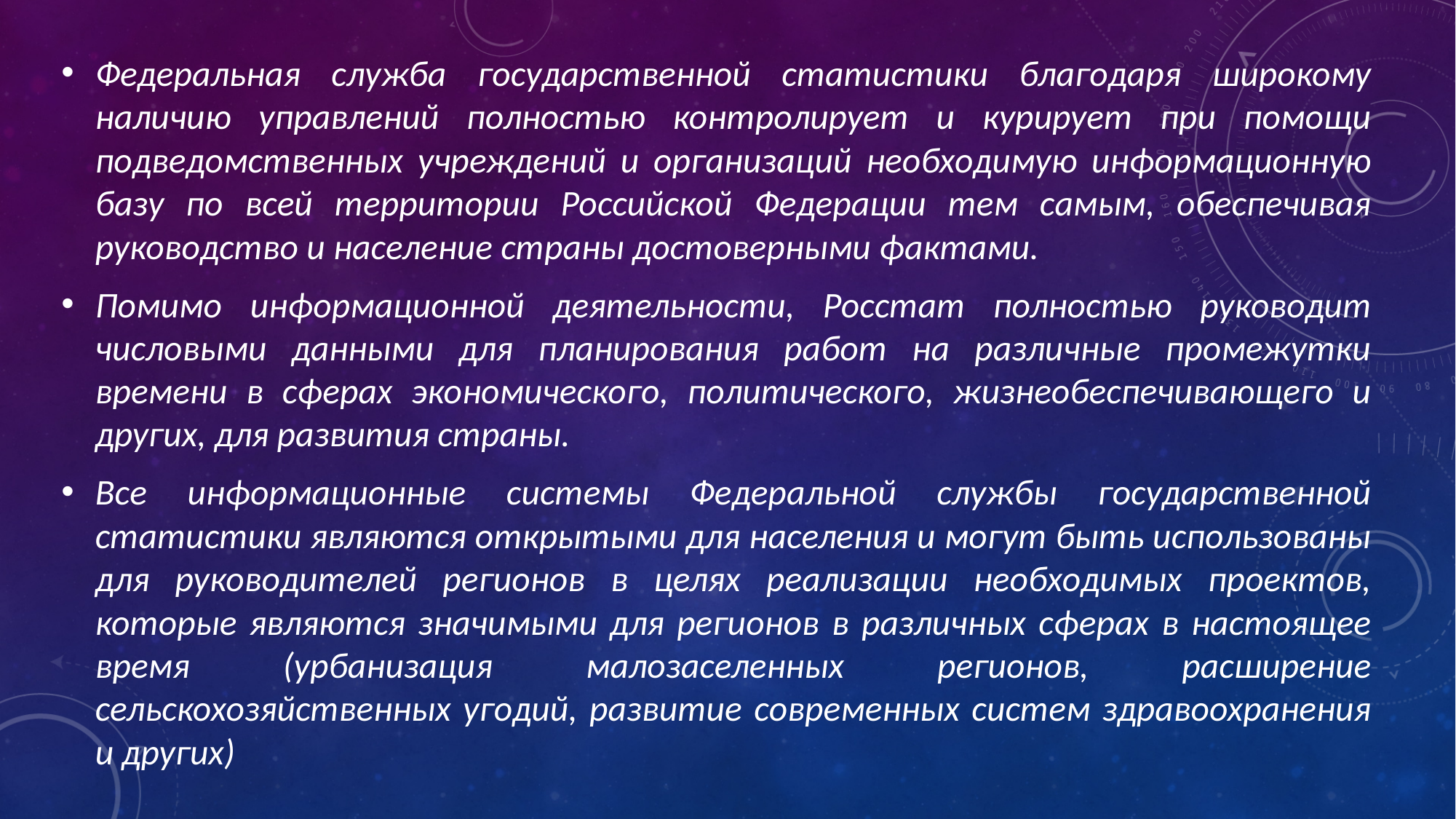

Федеральная служба государственной статистики благодаря широкому наличию управлений полностью контролирует и курирует при помощи подведомственных учреждений и организаций необходимую информационную базу по всей территории Российской Федерации тем самым, обеспечивая руководство и население страны достоверными фактами.
Помимо информационной деятельности, Росстат полностью руководит числовыми данными для планирования работ на различные промежутки времени в сферах экономического, политического, жизнеобеспечивающего и других, для развития страны.
Все информационные системы Федеральной службы государственной статистики являются открытыми для населения и могут быть использованы для руководителей регионов в целях реализации необходимых проектов, которые являются значимыми для регионов в различных сферах в настоящее время (урбанизация малозаселенных регионов, расширение сельскохозяйственных угодий, развитие современных систем здравоохранения и других)